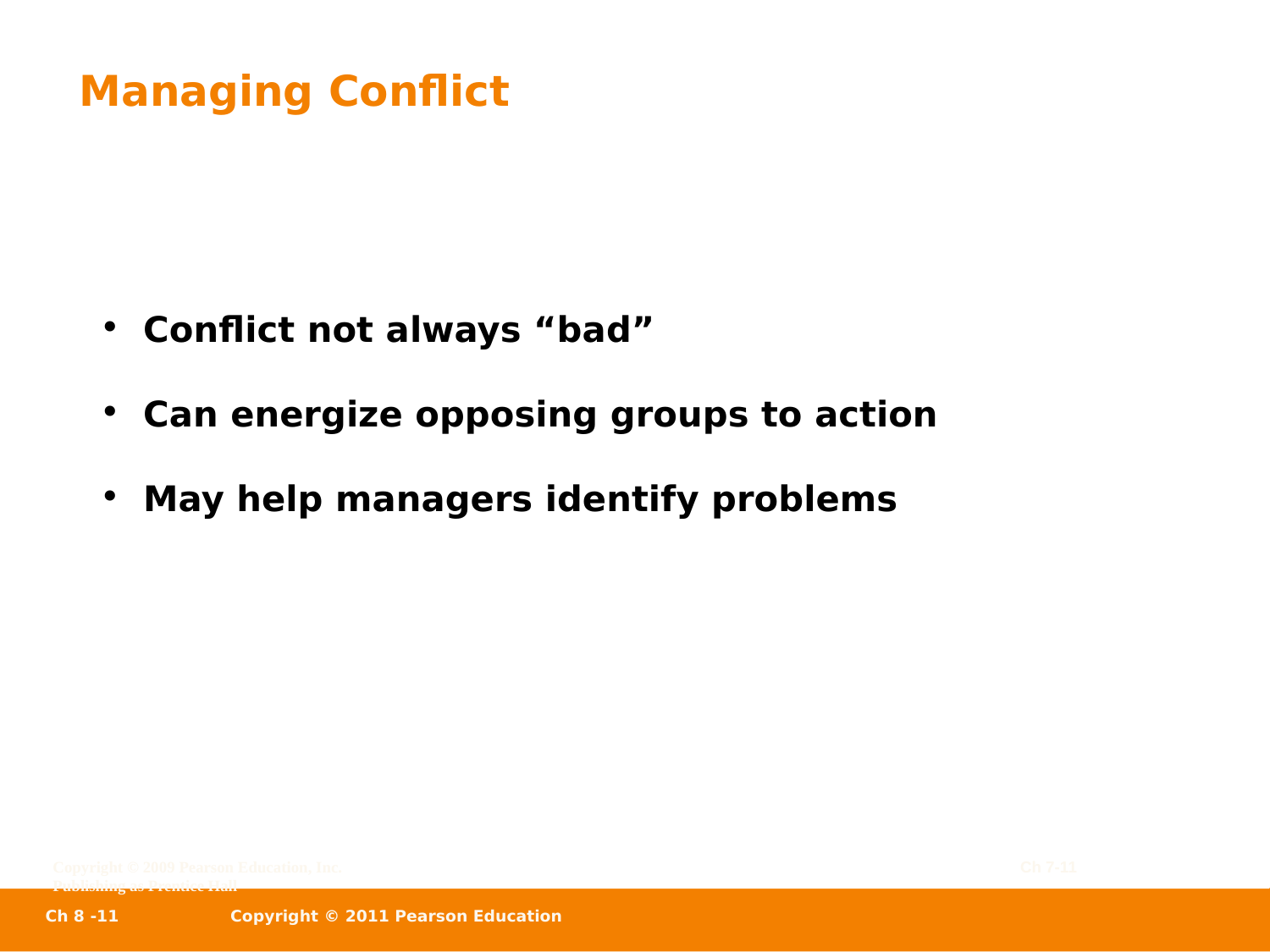

Managing Conflict

Conflict not always “bad”

Can energize opposing groups to action

May help managers identify problems
Ch 7-11
Ch 8 -11
Copyright © 2011 Pearson Education